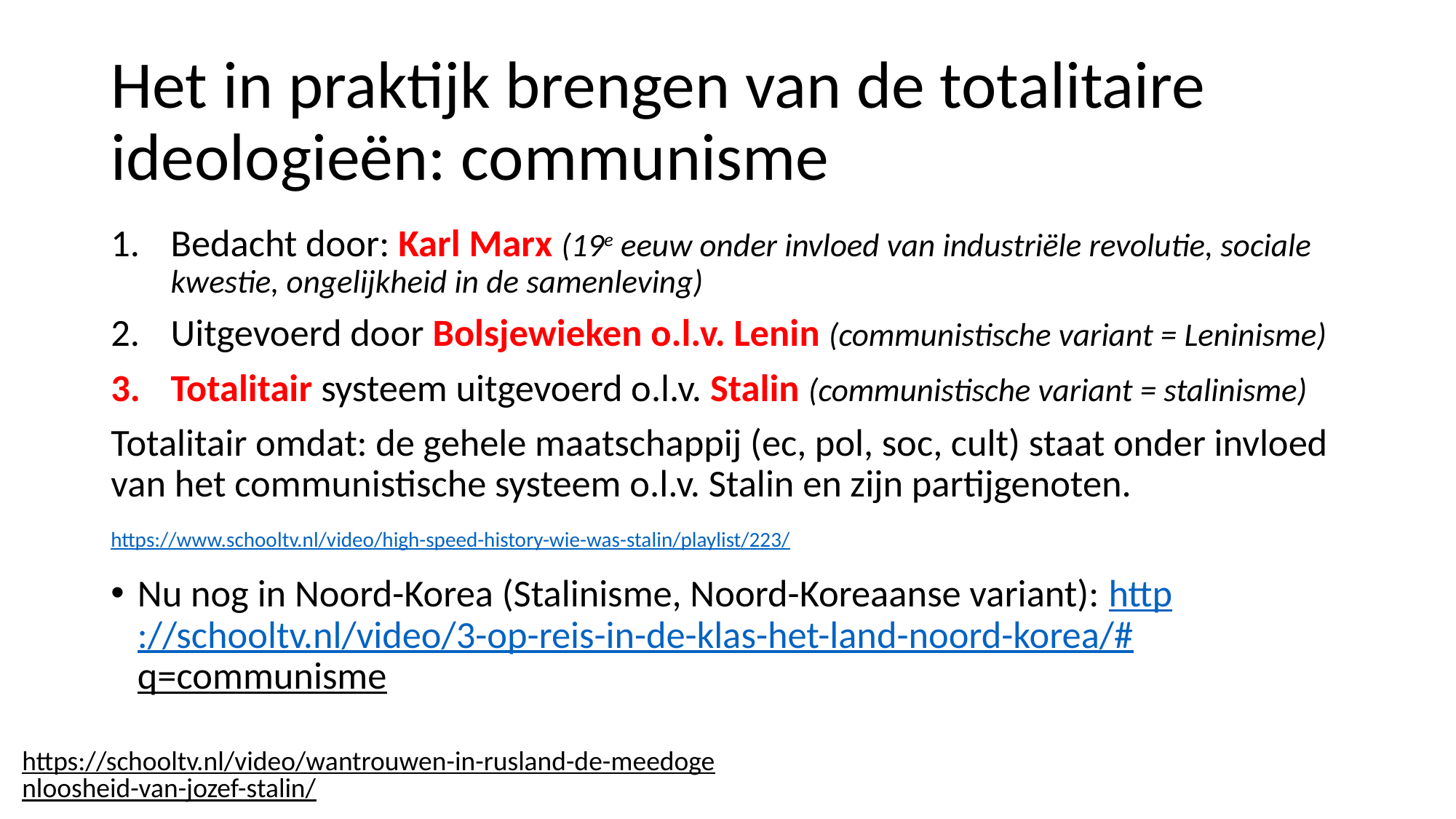

# Het in praktijk brengen van de totalitaire ideologieën: communisme
Bedacht door: Karl Marx (19e eeuw onder invloed van industriële revolutie, sociale kwestie, ongelijkheid in de samenleving)
Uitgevoerd door Bolsjewieken o.l.v. Lenin (communistische variant = Leninisme)
Totalitair systeem uitgevoerd o.l.v. Stalin (communistische variant = stalinisme)
Totalitair omdat: de gehele maatschappij (ec, pol, soc, cult) staat onder invloed van het communistische systeem o.l.v. Stalin en zijn partijgenoten.

Nu nog in Noord-Korea (Stalinisme, Noord-Koreaanse variant): http://schooltv.nl/video/3-op-reis-in-de-klas-het-land-noord-korea/#q=communisme
https://www.schooltv.nl/video/high-speed-history-wie-was-stalin/playlist/223/
https://schooltv.nl/video/wantrouwen-in-rusland-de-meedogenloosheid-van-jozef-stalin/